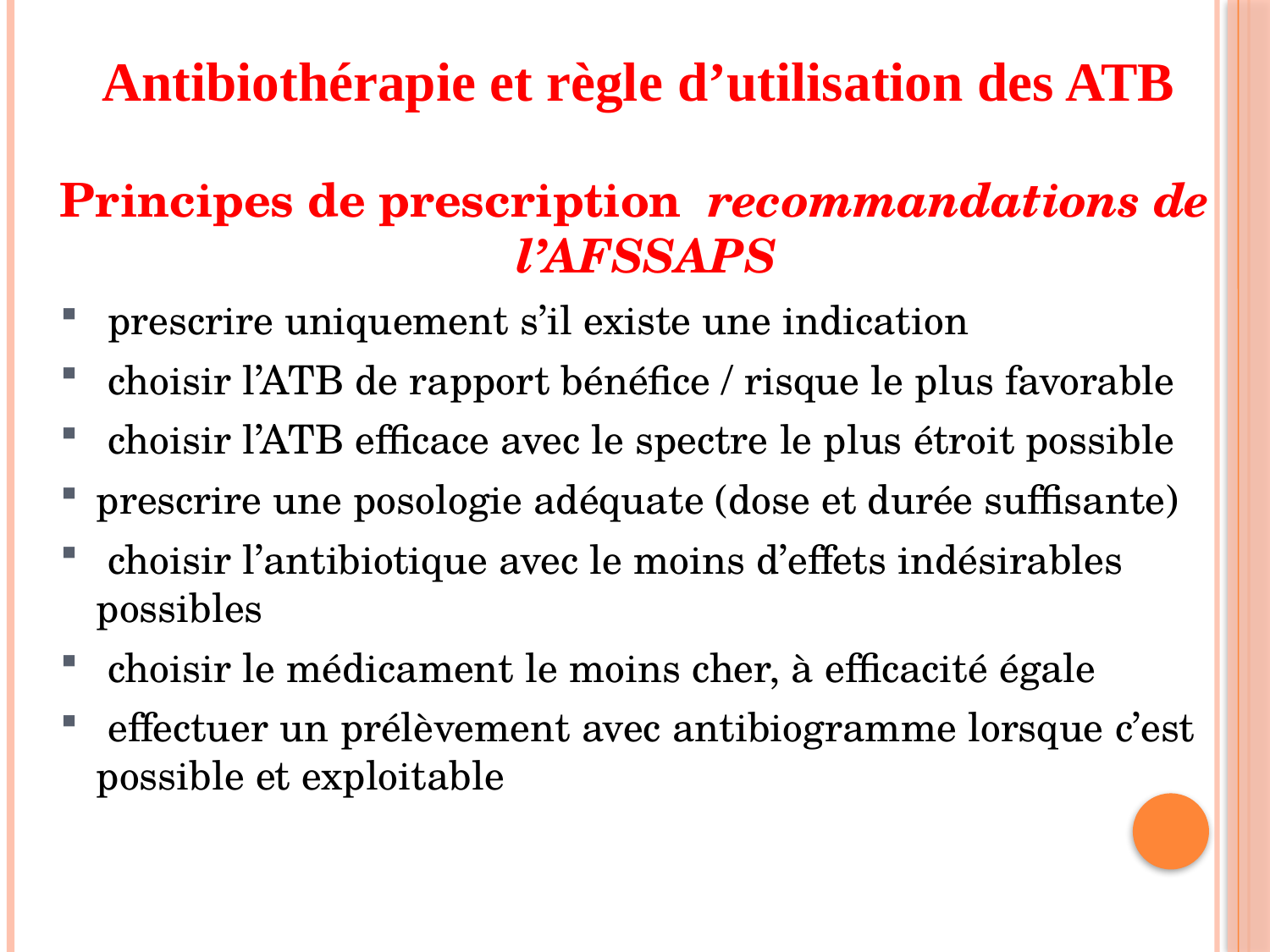

Antibiothérapie et règle d’utilisation des ATB
Principes de prescription  recommandations de l’AFSSAPS
 prescrire uniquement s’il existe une indication
 choisir l’ATB de rapport bénéfice / risque le plus favorable
 choisir l’ATB efficace avec le spectre le plus étroit possible
prescrire une posologie adéquate (dose et durée suffisante)
 choisir l’antibiotique avec le moins d’effets indésirables possibles
 choisir le médicament le moins cher, à efficacité égale
 effectuer un prélèvement avec antibiogramme lorsque c’est possible et exploitable